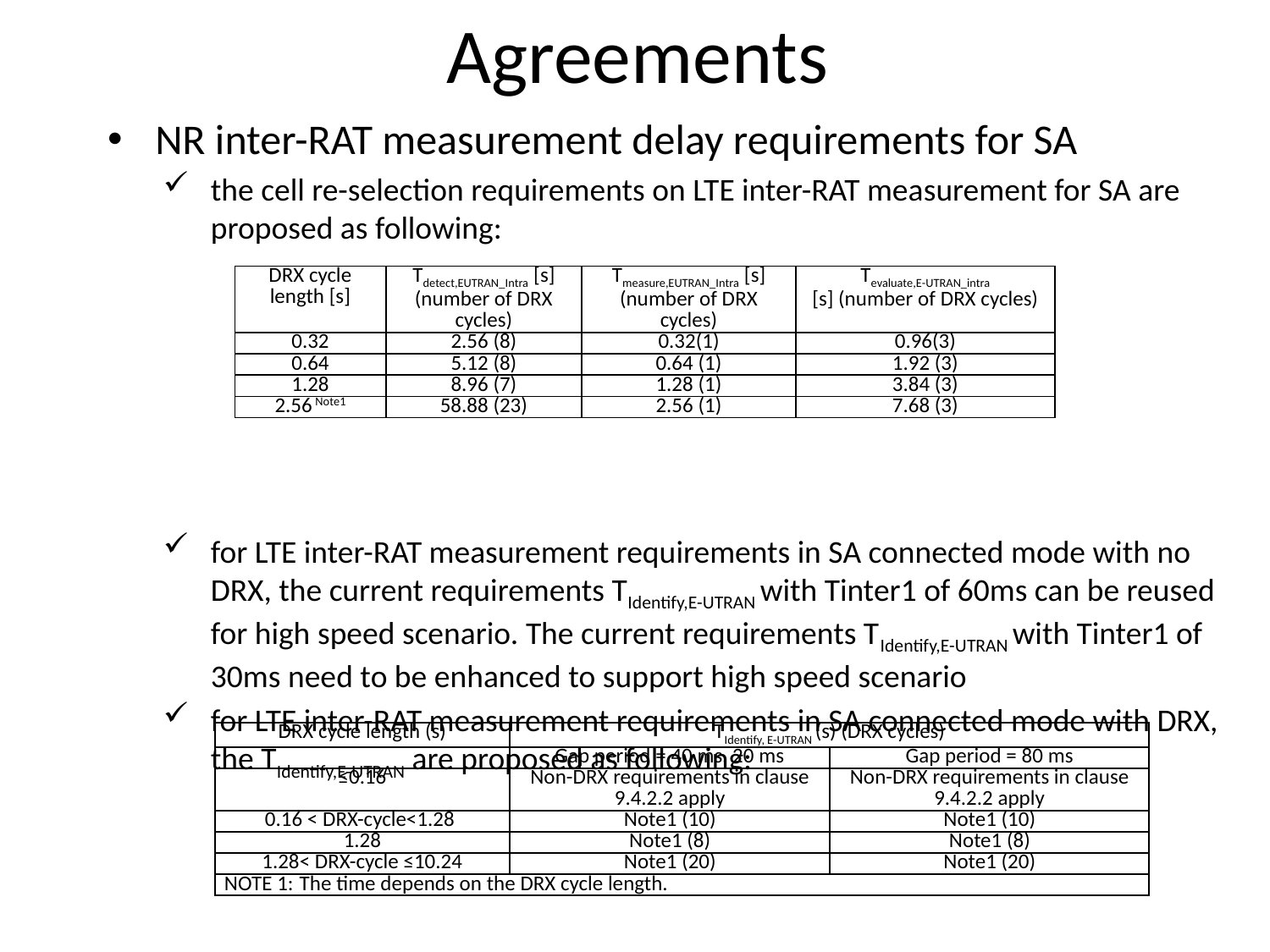

# Agreements
NR inter-RAT measurement delay requirements for SA
the cell re-selection requirements on LTE inter-RAT measurement for SA are proposed as following:

for LTE inter-RAT measurement requirements in SA connected mode with no DRX, the current requirements TIdentify,E-UTRAN with Tinter1 of 60ms can be reused for high speed scenario. The current requirements TIdentify,E-UTRAN with Tinter1 of 30ms need to be enhanced to support high speed scenario
for LTE inter-RAT measurement requirements in SA connected mode with DRX, the TIdentify,E-UTRAN are proposed as following:

| DRX cycle length [s] | Tdetect,EUTRAN\_Intra [s] (number of DRX cycles) | Tmeasure,EUTRAN\_Intra [s] (number of DRX cycles) | Tevaluate,E-UTRAN\_intra [s] (number of DRX cycles) |
| --- | --- | --- | --- |
| 0.32 | 2.56 (8) | 0.32(1) | 0.96(3) |
| 0.64 | 5.12 (8) | 0.64 (1) | 1.92 (3) |
| 1.28 | 8.96 (7) | 1.28 (1) | 3.84 (3) |
| 2.56 Note1 | 58.88 (23) | 2.56 (1) | 7.68 (3) |
| DRX cycle length (s) | TIdentify, E-UTRAN (s) (DRX cycles) |  |
| --- | --- | --- |
|  | Gap period = 40 ms, 20 ms | Gap period = 80 ms |
| ≤0.16 | Non-DRX requirements in clause 9.4.2.2 apply | Non-DRX requirements in clause 9.4.2.2 apply |
| 0.16 < DRX-cycle<1.28 | Note1 (10) | Note1 (10) |
| 1.28 | Note1 (8) | Note1 (8) |
| 1.28< DRX-cycle ≤10.24 | Note1 (20) | Note1 (20) |
| NOTE 1: The time depends on the DRX cycle length. |  |  |